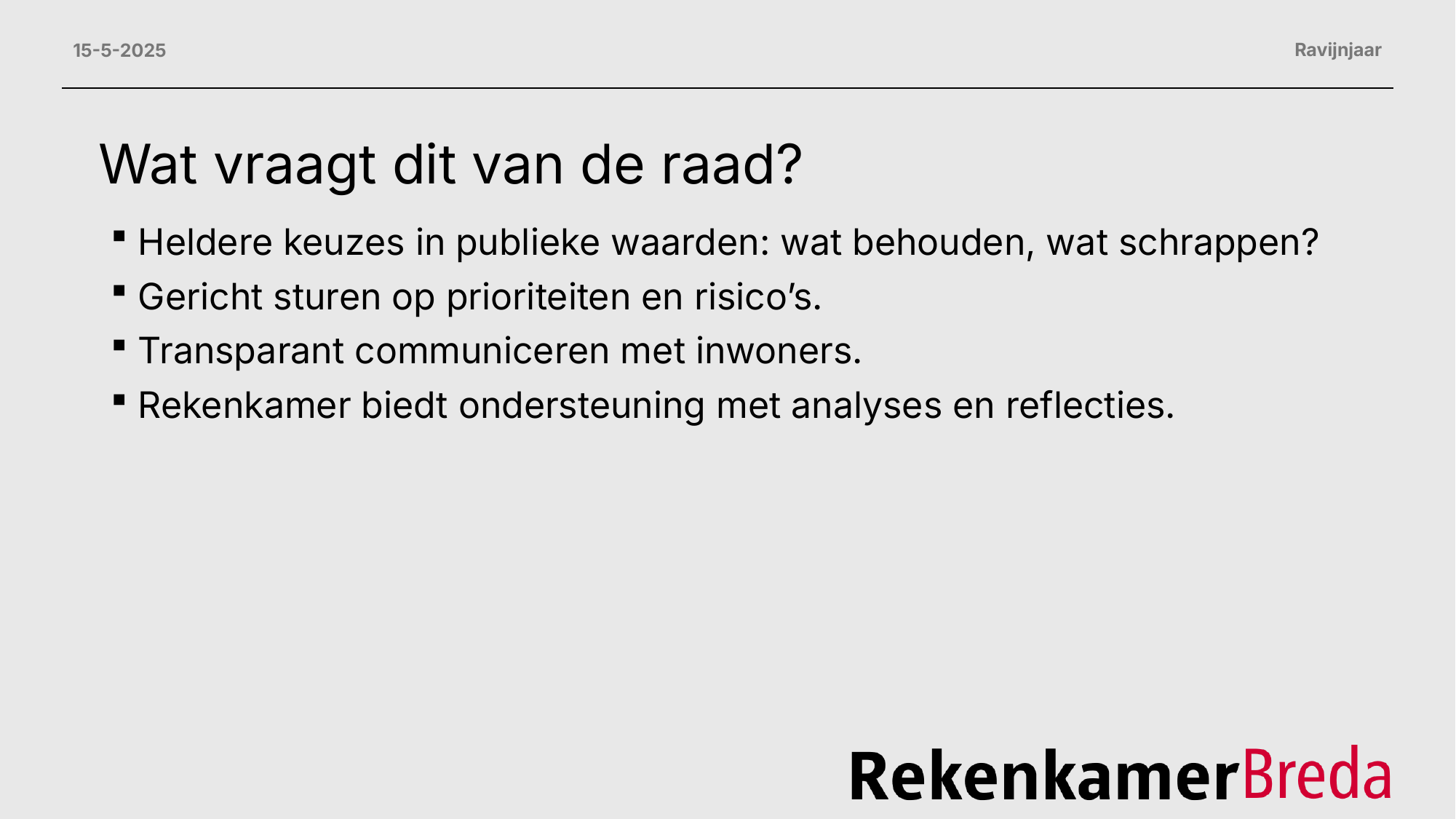

Ravijnjaar
15-5-2025
# Wat vraagt dit van de raad?
Heldere keuzes in publieke waarden: wat behouden, wat schrappen?
Gericht sturen op prioriteiten en risico’s.
Transparant communiceren met inwoners.
Rekenkamer biedt ondersteuning met analyses en reflecties.